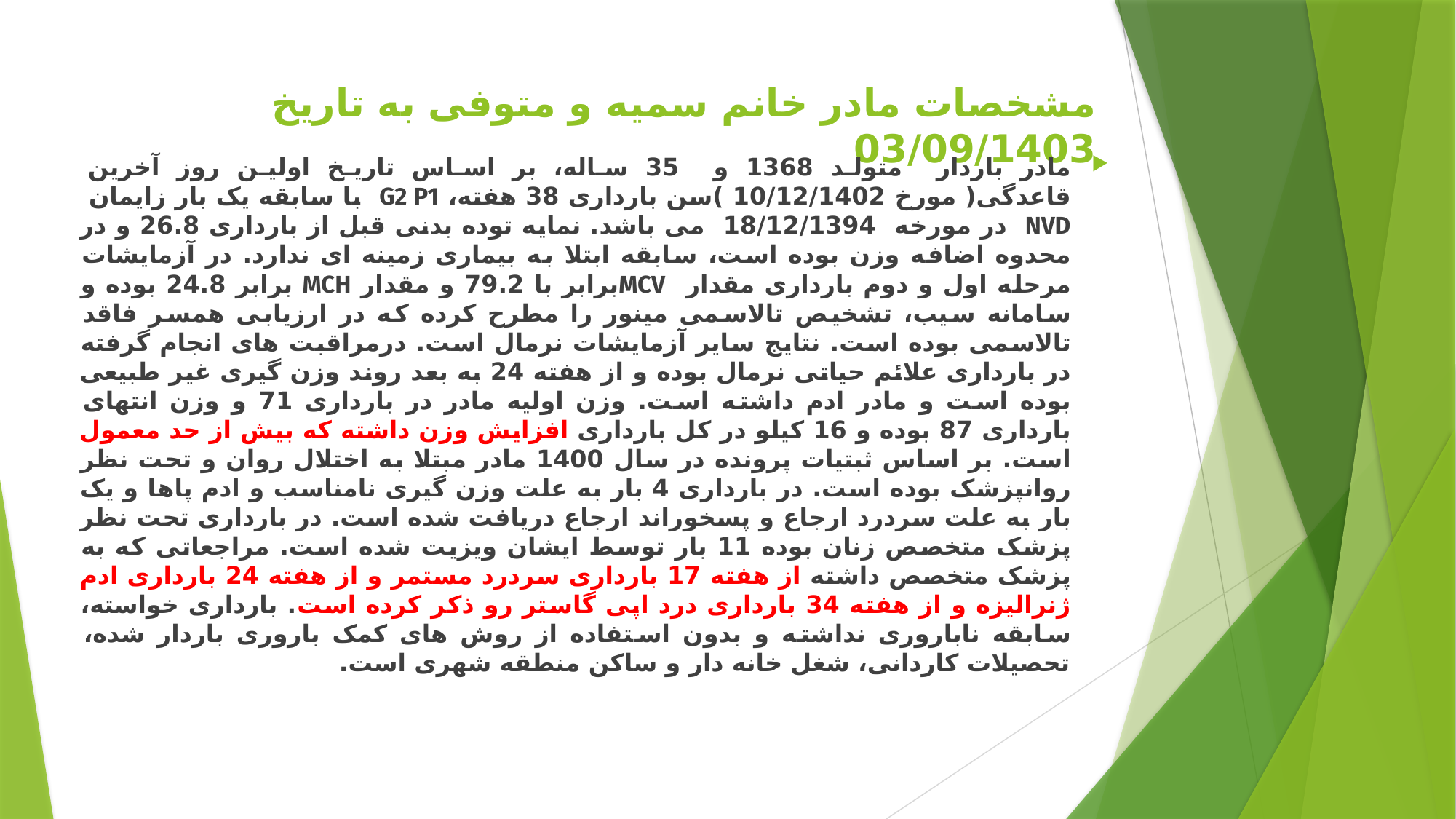

# مشخصات مادر خانم سمیه و متوفی به تاریخ 03/09/1403
مادر باردار  متولد 1368 و  35 ساله، بر اساس تاریخ اولین روز آخرین قاعدگی( مورخ 10/12/1402 )سن بارداری 38 هفته، G2 P1  با سابقه یک بار زایمان  NVD  در مورخه  18/12/1394  می باشد. نمایه توده بدنی قبل از بارداری 26.8 و در محدوه اضافه وزن بوده است، سابقه ابتلا به بیماری زمینه ای ندارد. در آزمایشات مرحله اول و دوم بارداری مقدار  MCVبرابر با 79.2 و مقدار MCH برابر 24.8 بوده و سامانه سیب، تشخیص تالاسمی مینور را مطرح کرده که در ارزیابی همسر فاقد تالاسمی بوده است. نتایج سایر آزمایشات نرمال است. درمراقبت های انجام گرفته در بارداری علائم حیاتی نرمال بوده و از هفته 24 به بعد روند وزن گیری غیر طبیعی بوده است و مادر ادم داشته است. وزن اولیه مادر در بارداری 71 و وزن انتهای بارداری 87 بوده و 16 کیلو در کل بارداری افزایش وزن داشته که بیش از حد معمول است. بر اساس ثبتیات پرونده در سال 1400 مادر مبتلا به اختلال روان و تحت نظر روانپزشک بوده است. در بارداری 4 بار به علت وزن گیری نامناسب و ادم پاها و یک بار به علت سردرد ارجاع و پسخوراند ارجاع دریافت شده است. در بارداری تحت نظر پزشک متخصص زنان بوده 11 بار توسط ایشان ویزیت شده است. مراجعاتی که به پزشک متخصص داشته از هفته 17 بارداری سردرد مستمر و از هفته 24 بارداری ادم ژنرالیزه و از هفته 34 بارداری درد اپی گاستر رو ذکر کرده است. بارداری خواسته، سابقه ناباروری نداشته و بدون استفاده از روش های کمک باروری باردار شده، تحصیلات کاردانی، شغل خانه دار و ساکن منطقه شهری است.